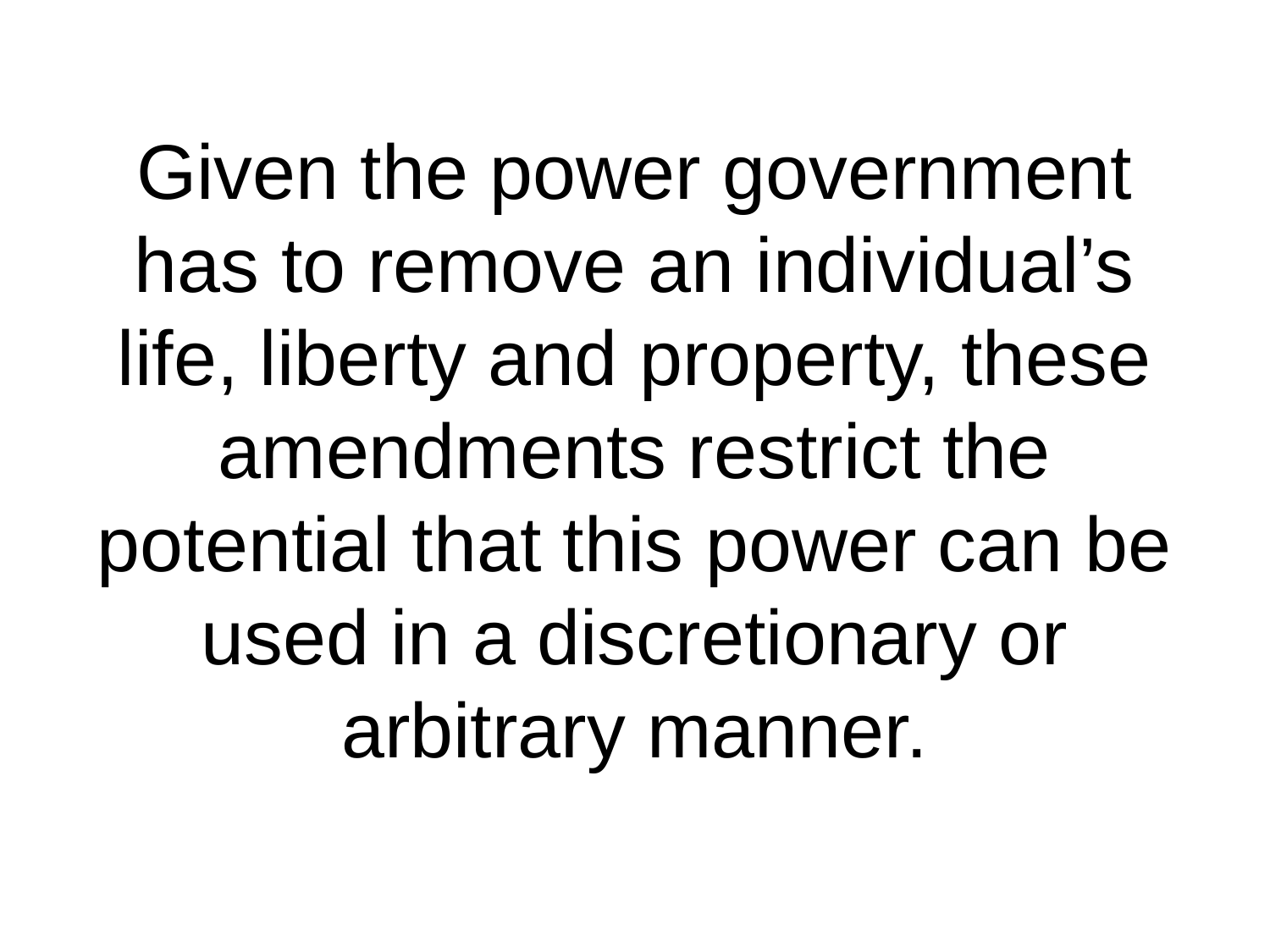

# Given the power government has to remove an individual’s life, liberty and property, these amendments restrict the potential that this power can be used in a discretionary or arbitrary manner.